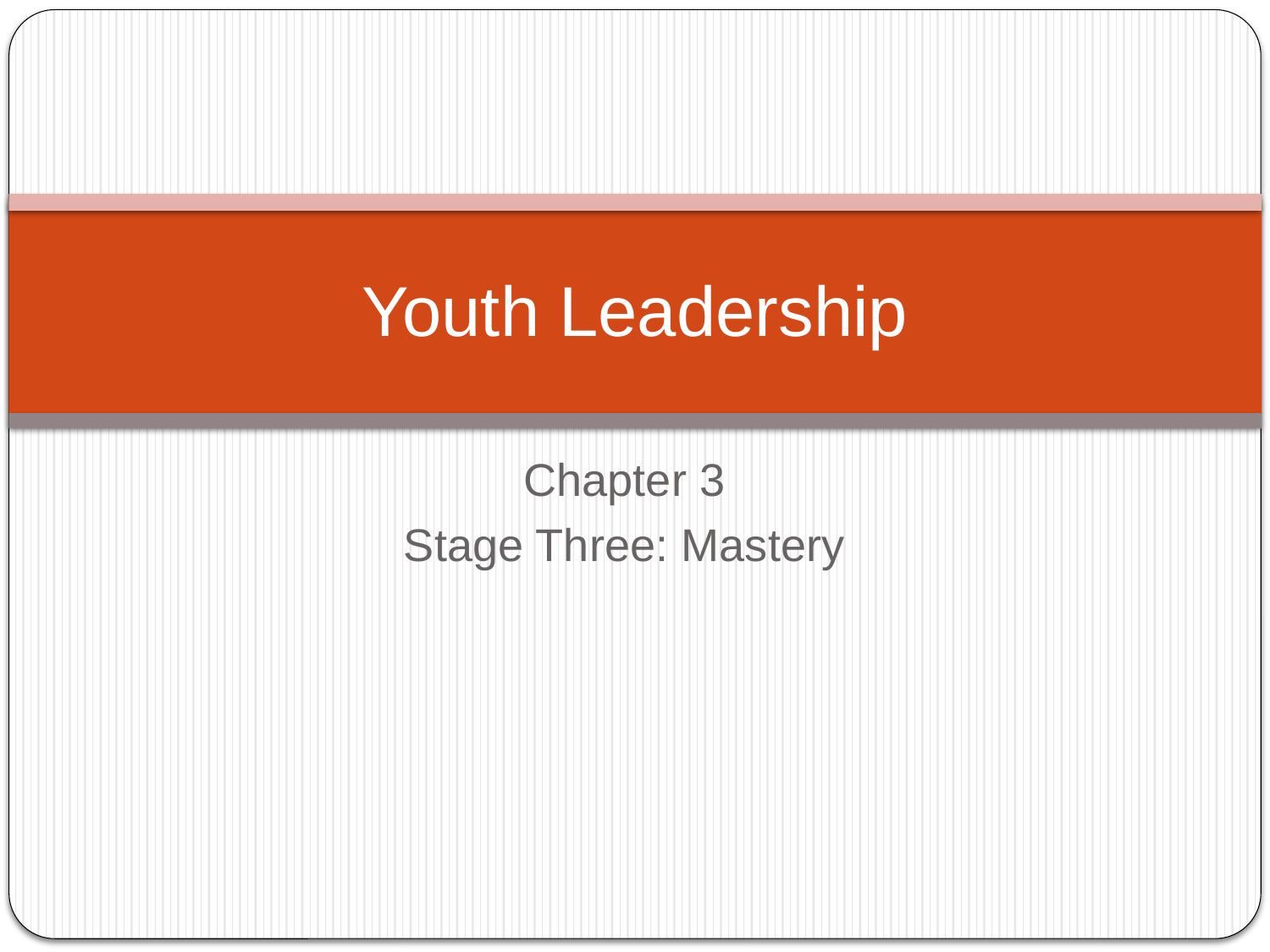

# Youth Leadership
Chapter 3
Stage Three: Mastery